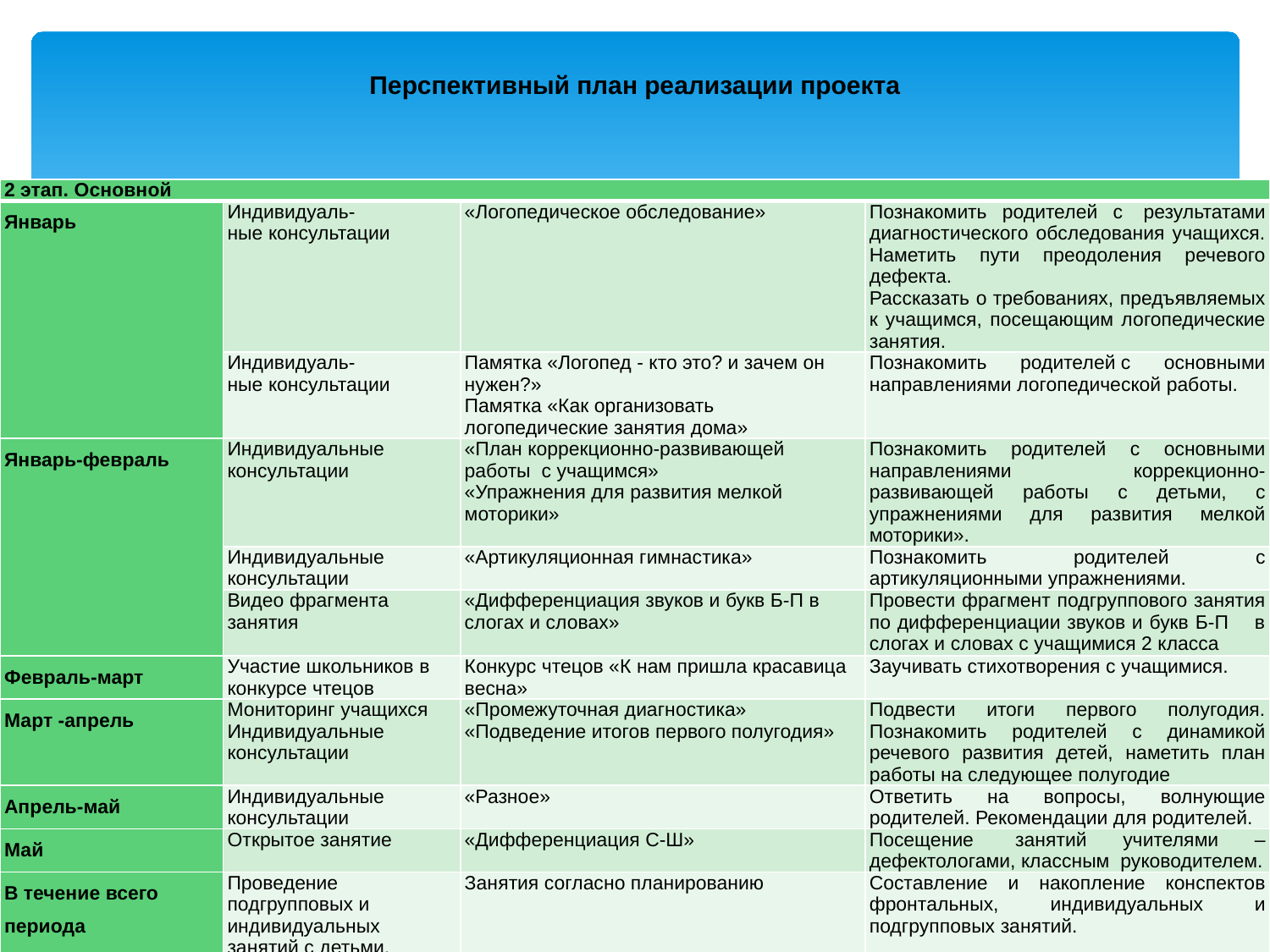

# Перспективный план реализации проекта
| 2 этап. Основной |  |  |  |
| --- | --- | --- | --- |
| Январь | Индивидуаль- ные консультации | «Логопедическое обследование» | Познакомить родителей с  результатами диагностического обследования учащихся. Наметить пути преодоления речевого дефекта. Рассказать о требованиях, предъявляемых к учащимся, посещающим логопедические занятия. |
|  | Индивидуаль- ные консультации | Памятка «Логопед - кто это? и зачем он нужен?» Памятка «Как организовать логопедические занятия дома» | Познакомить родителей с основными направлениями логопедической работы. |
| Январь-февраль | Индивидуальные консультации | «План коррекционно-развивающей работы  с учащимся» «Упражнения для развития мелкой моторики» | Познакомить родителей с основными направлениями коррекционно-развивающей работы с детьми, с упражнениями для развития мелкой моторики». |
|  | Индивидуальные консультации | «Артикуляционная гимнастика» | Познакомить родителей с артикуляционными упражнениями. |
|  | Видео фрагмента занятия | «Дифференциация звуков и букв Б-П в слогах и словах» | Провести фрагмент подгруппового занятия по дифференциации звуков и букв Б-П в слогах и словах с учащимися 2 класса |
| Февраль-март | Участие школьников в конкурсе чтецов | Конкурс чтецов «К нам пришла красавица весна» | Заучивать стихотворения с учащимися. |
| Март -апрель | Мониторинг учащихся Индивидуальные консультации | «Промежуточная диагностика» «Подведение итогов первого полугодия» | Подвести итоги первого полугодия. Познакомить родителей с динамикой речевого развития детей, наметить план работы на следующее полугодие |
| Апрель-май | Индивидуальные консультации | «Разное» | Ответить на вопросы, волнующие родителей. Рекомендации для родителей. |
| Май | Открытое занятие | «Дифференциация С-Ш» | Посещение  занятий учителями – дефектологами, классным руководителем. |
| В течение всего периода | Проведение подгрупповых и индивидуальных занятий с детьми. | Занятия согласно планированию | Составление и накопление конспектов фронтальных, индивидуальных и подгрупповых занятий. |
|  | Пополнение (приобретение и изготовление) дидактического материала. |  | Обогащение коррекционно-развивающей среды кабинета |